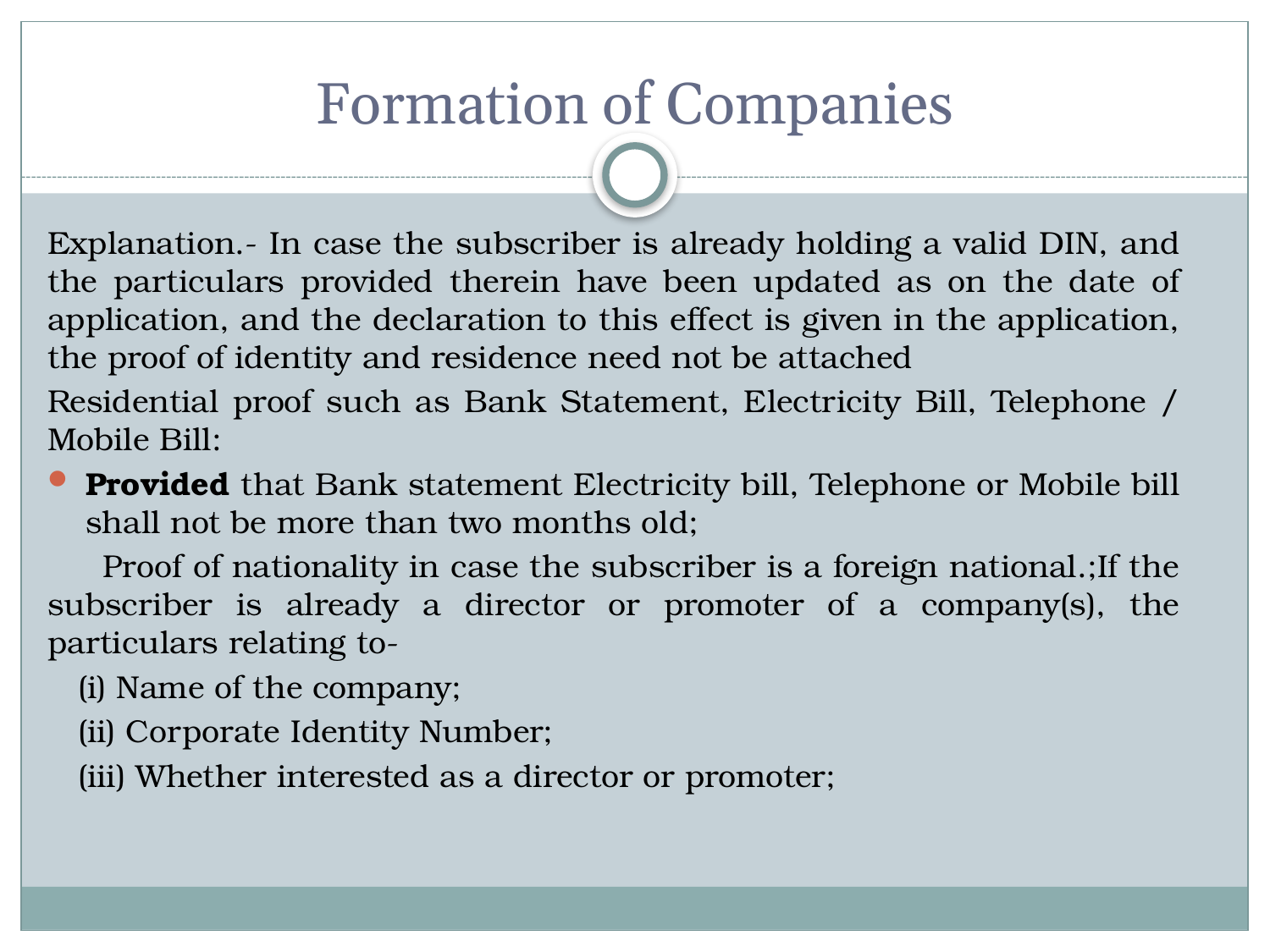

Formation of Companies
Explanation.- In case the subscriber is already holding a valid DIN, and the particulars provided therein have been updated as on the date of application, and the declaration to this effect is given in the application, the proof of identity and residence need not be attached
Residential proof such as Bank Statement, Electricity Bill, Telephone / Mobile Bill:
Provided that Bank statement Electricity bill, Telephone or Mobile bill shall not be more than two months old;
     Proof of nationality in case the subscriber is a foreign national.;If the subscriber is already a director or promoter of a company(s), the particulars relating to-
   (i) Name of the company;
   (ii) Corporate Identity Number;
   (iii) Whether interested as a director or promoter;